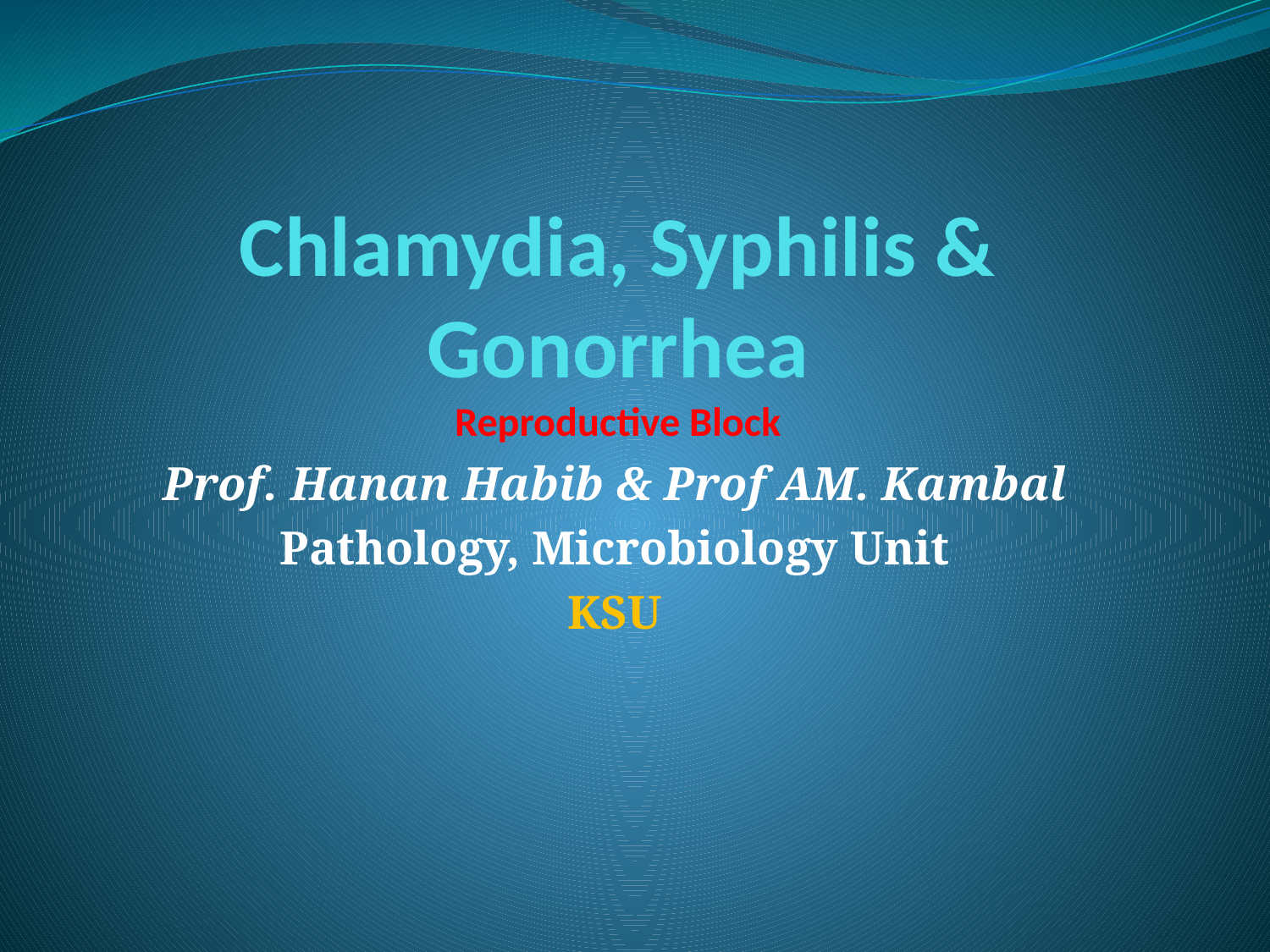

# Chlamydia, Syphilis & Gonorrhea Reproductive Block
Prof. Hanan Habib & Prof AM. Kambal
Pathology, Microbiology Unit
KSU